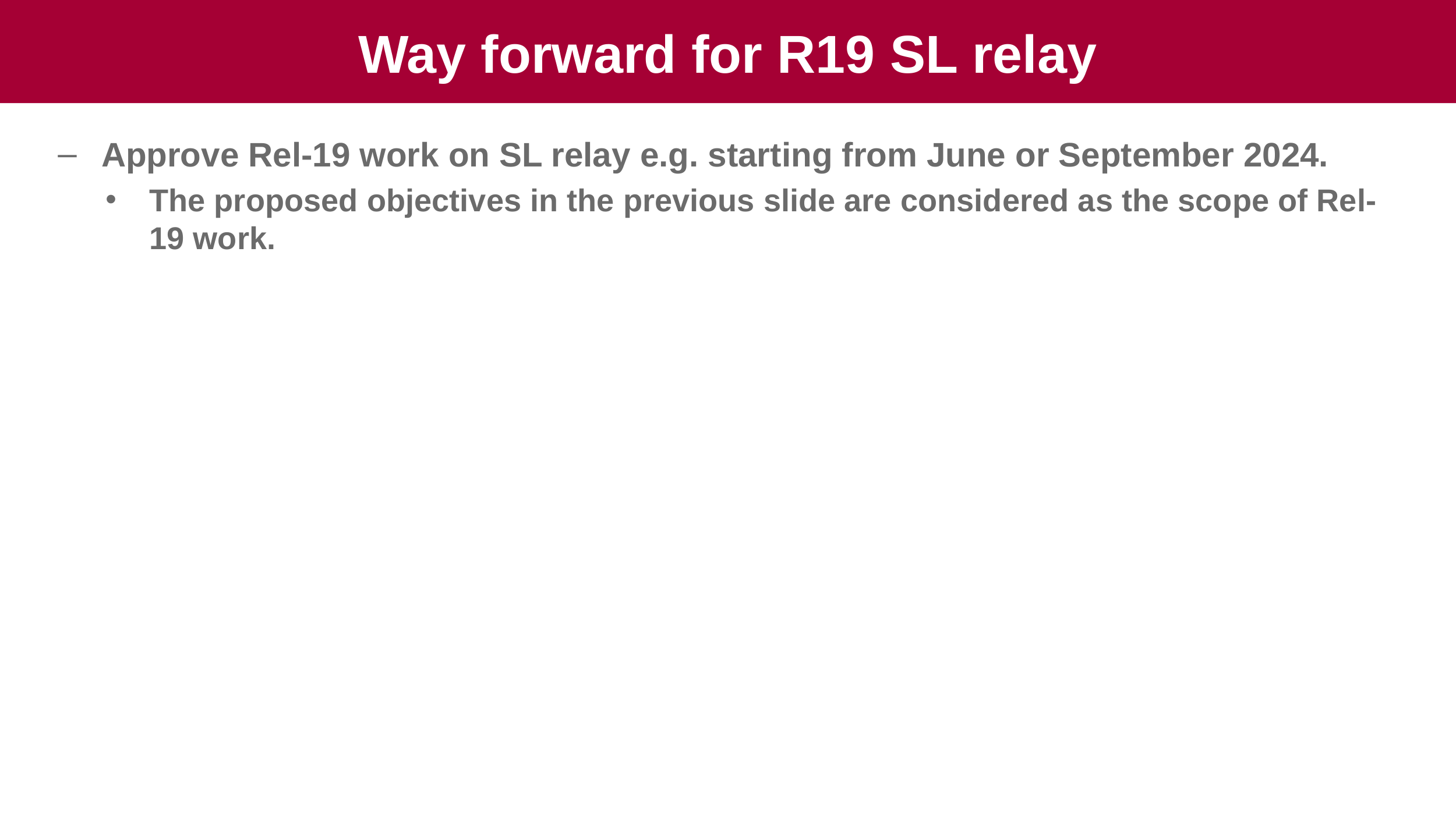

# Way forward for R19 SL relay
Approve Rel-19 work on SL relay e.g. starting from June or September 2024.
The proposed objectives in the previous slide are considered as the scope of Rel-19 work.